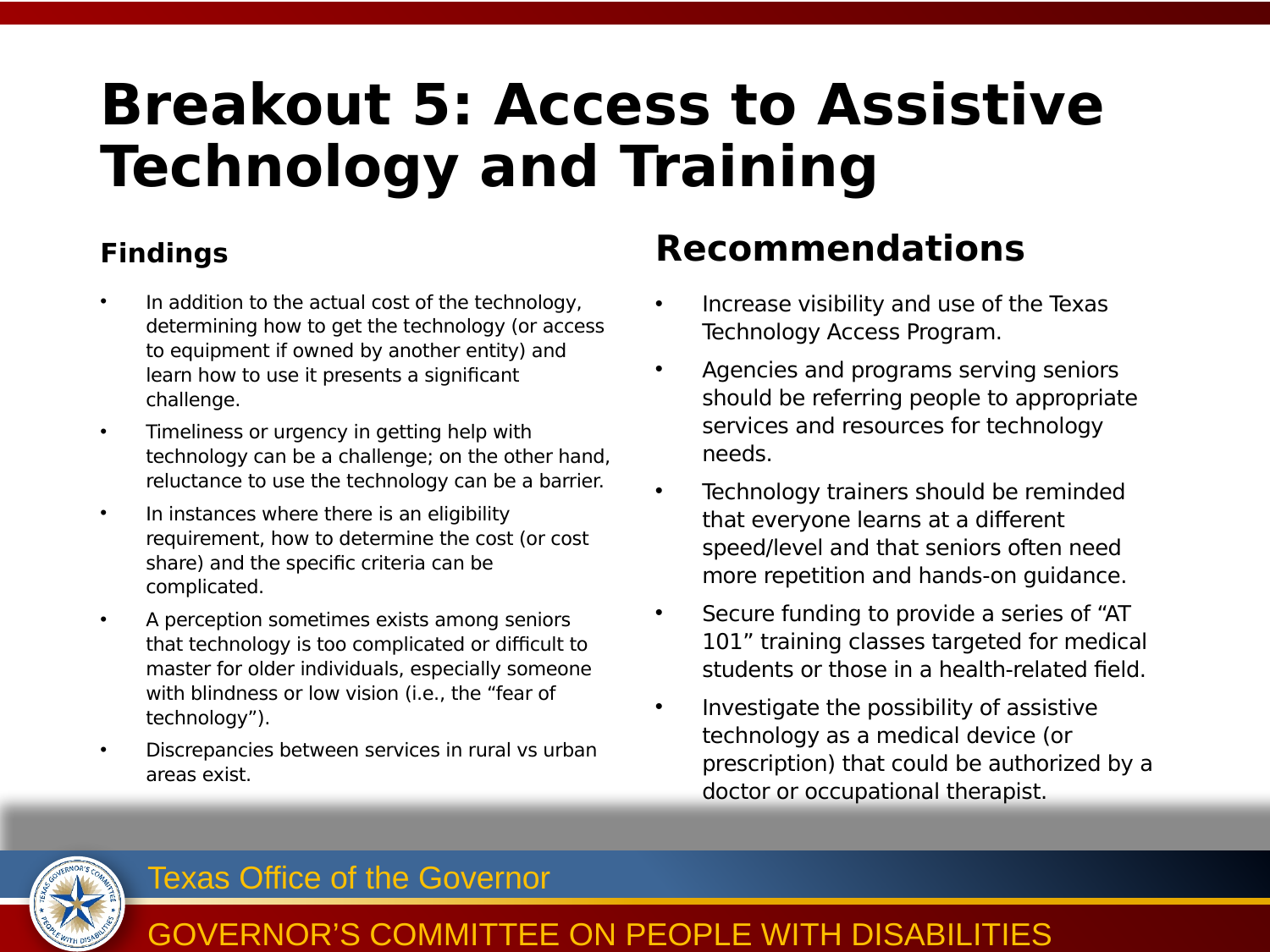

# Breakout 5: Access to Assistive Technology and Training
Recommendations
Findings
In addition to the actual cost of the technology, determining how to get the technology (or access to equipment if owned by another entity) and learn how to use it presents a significant challenge.
Timeliness or urgency in getting help with technology can be a challenge; on the other hand, reluctance to use the technology can be a barrier.
In instances where there is an eligibility requirement, how to determine the cost (or cost share) and the specific criteria can be complicated.
A perception sometimes exists among seniors that technology is too complicated or difficult to master for older individuals, especially someone with blindness or low vision (i.e., the “fear of technology”).
Discrepancies between services in rural vs urban areas exist.
Increase visibility and use of the Texas Technology Access Program.
Agencies and programs serving seniors should be referring people to appropriate services and resources for technology needs.
Technology trainers should be reminded that everyone learns at a different speed/level and that seniors often need more repetition and hands-on guidance.
Secure funding to provide a series of “AT 101” training classes targeted for medical students or those in a health-related field.
Investigate the possibility of assistive technology as a medical device (or prescription) that could be authorized by a doctor or occupational therapist.